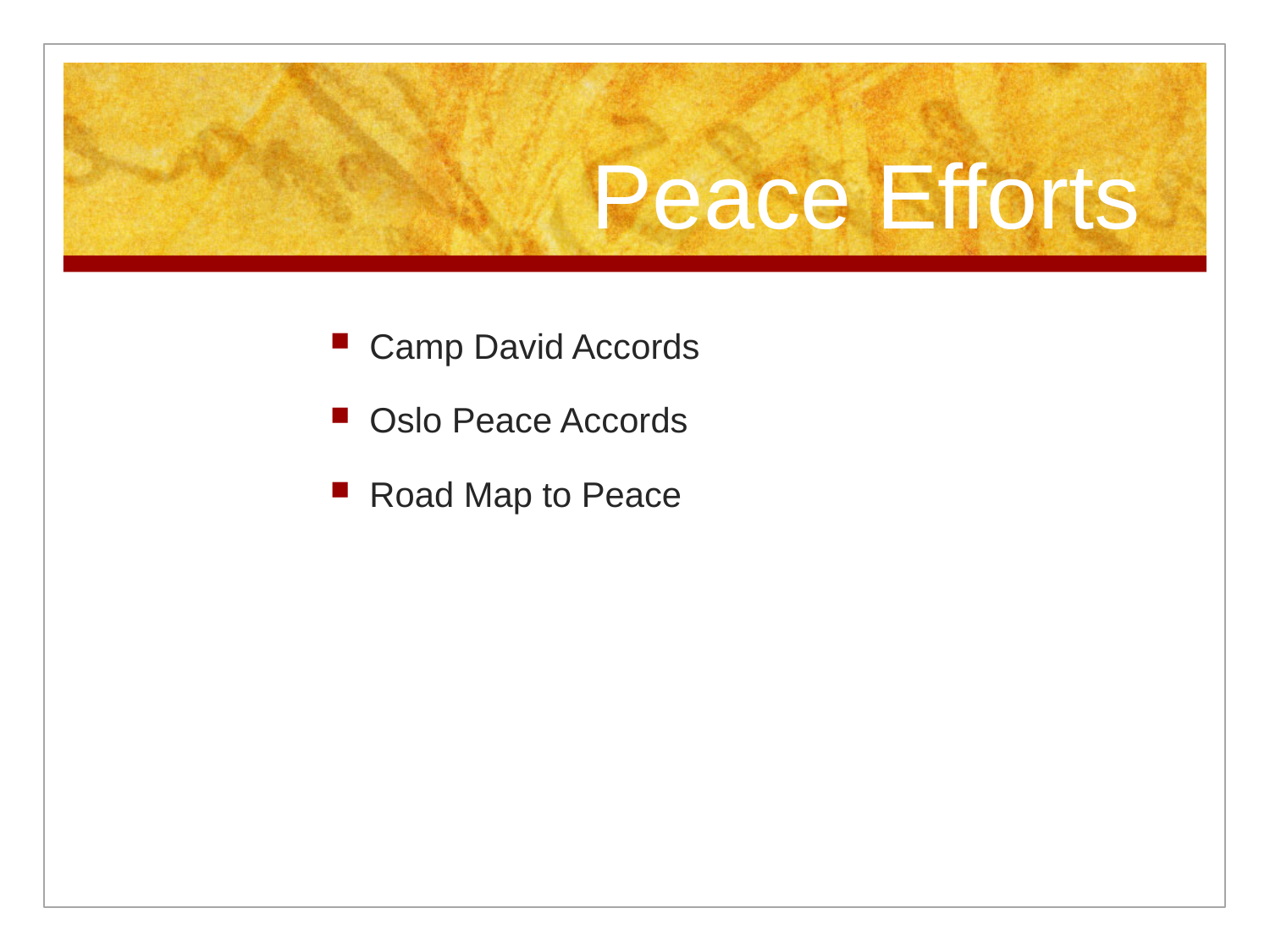

# Peace Efforts
Camp David Accords
Oslo Peace Accords
Road Map to Peace